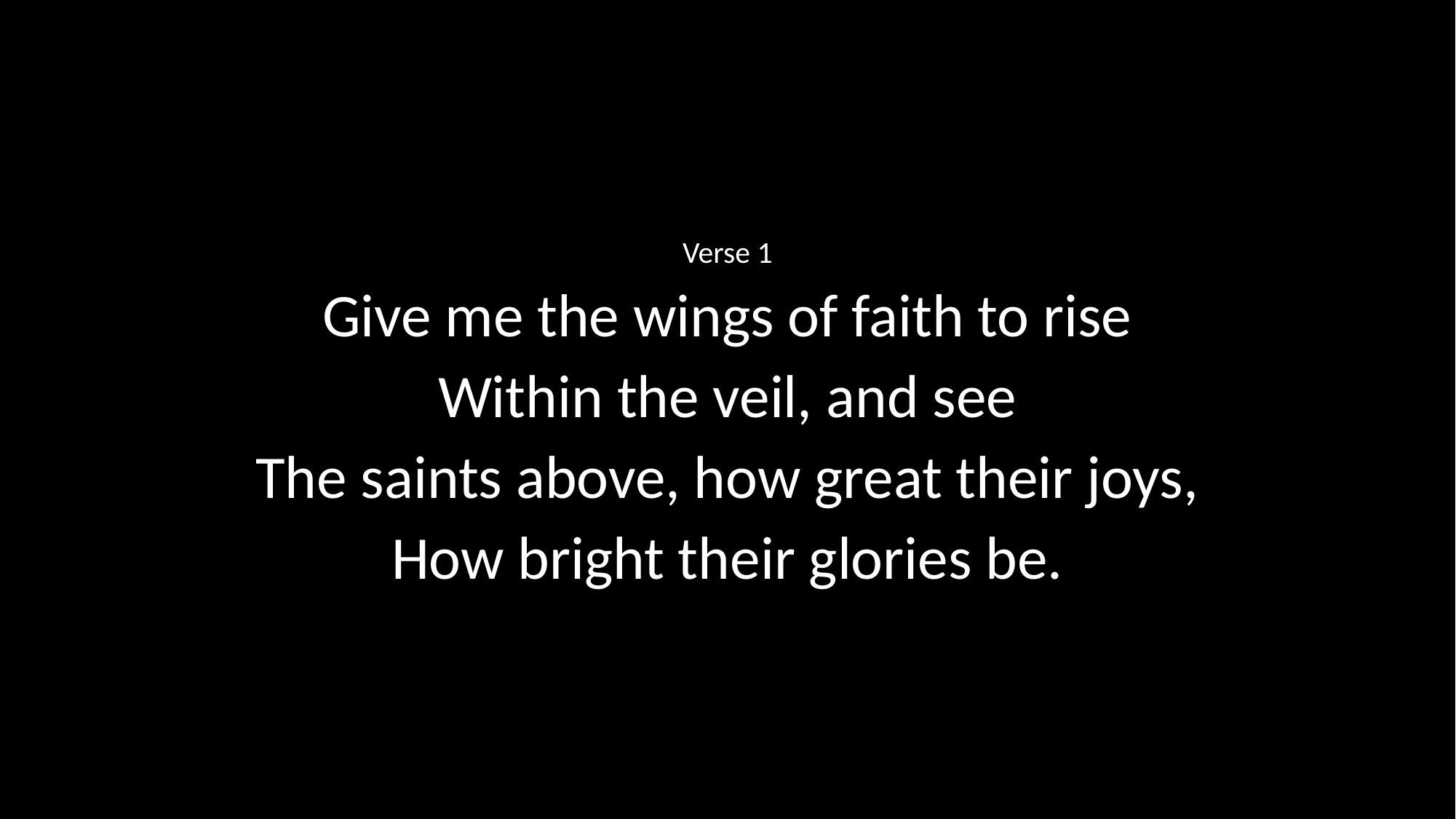

Verse 1
Give me the wings of faith to rise
Within the veil, and see
The saints above, how great their joys,
How bright their glories be.